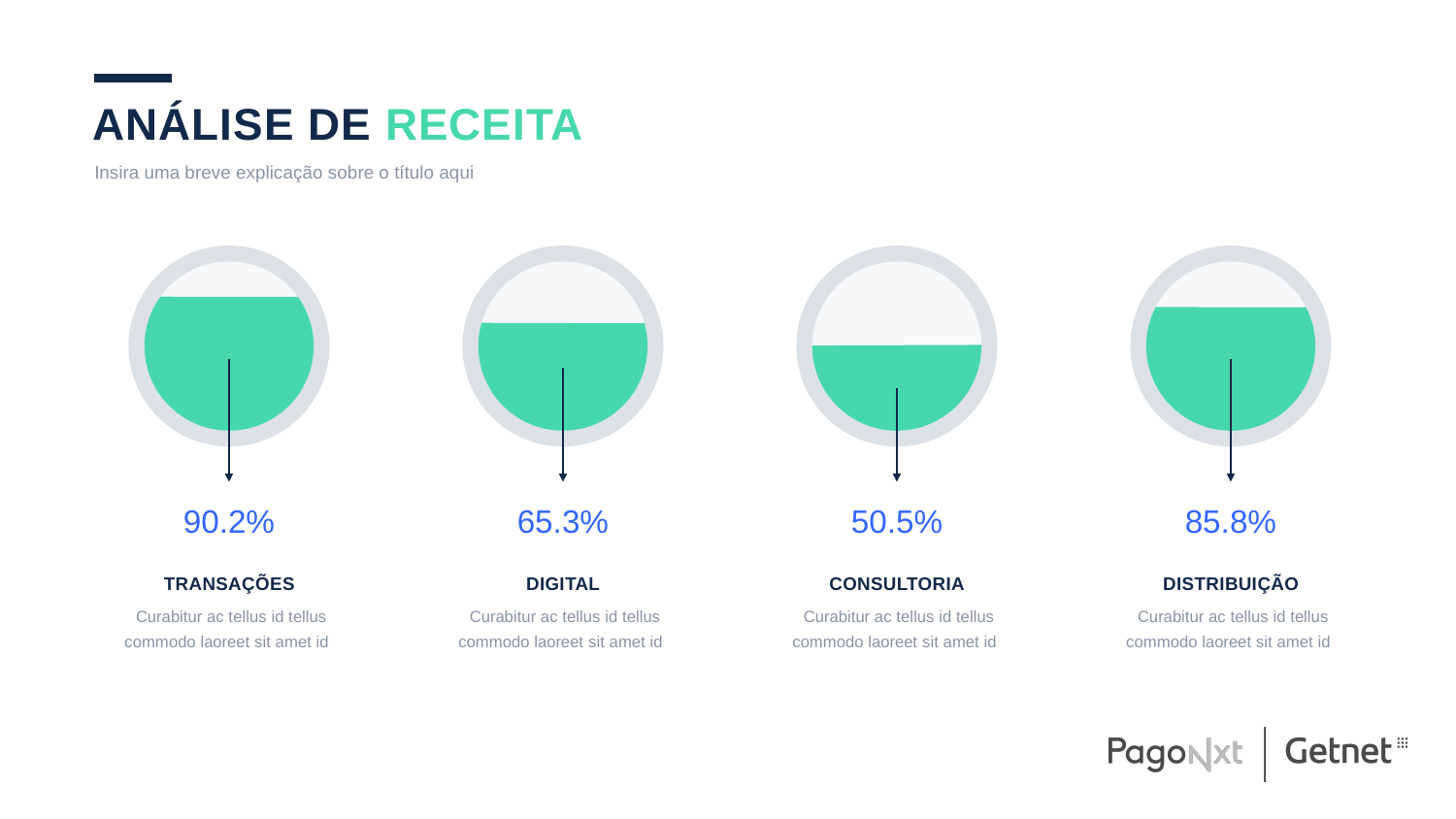

ANÁLISE DE RECEITA
Insira uma breve explicação sobre o título aqui

90.2%
65.3%
50.5%
85.8%
TRANSAÇÕES
DIGITAL
CONSULTORIA
DISTRIBUIÇÃO
 Curabitur ac tellus id tellus commodo laoreet sit amet id
 Curabitur ac tellus id tellus commodo laoreet sit amet id
 Curabitur ac tellus id tellus commodo laoreet sit amet id
 Curabitur ac tellus id tellus commodo laoreet sit amet id